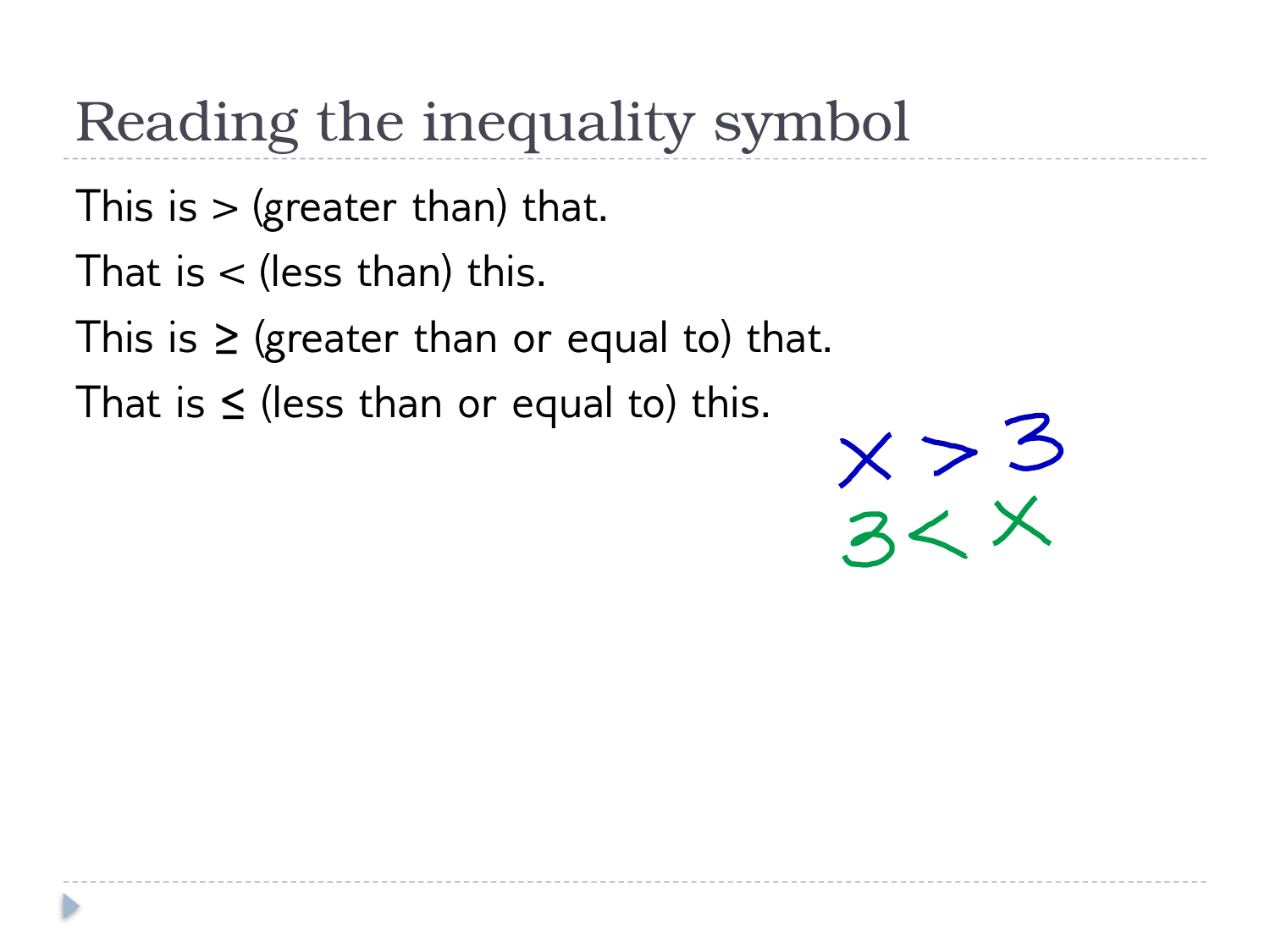

# Reading the inequality symbol
This is > (greater than) that.
That is < (less than) this.
This is ≥ (greater than or equal to) that.
That is ≤ (less than or equal to) this.